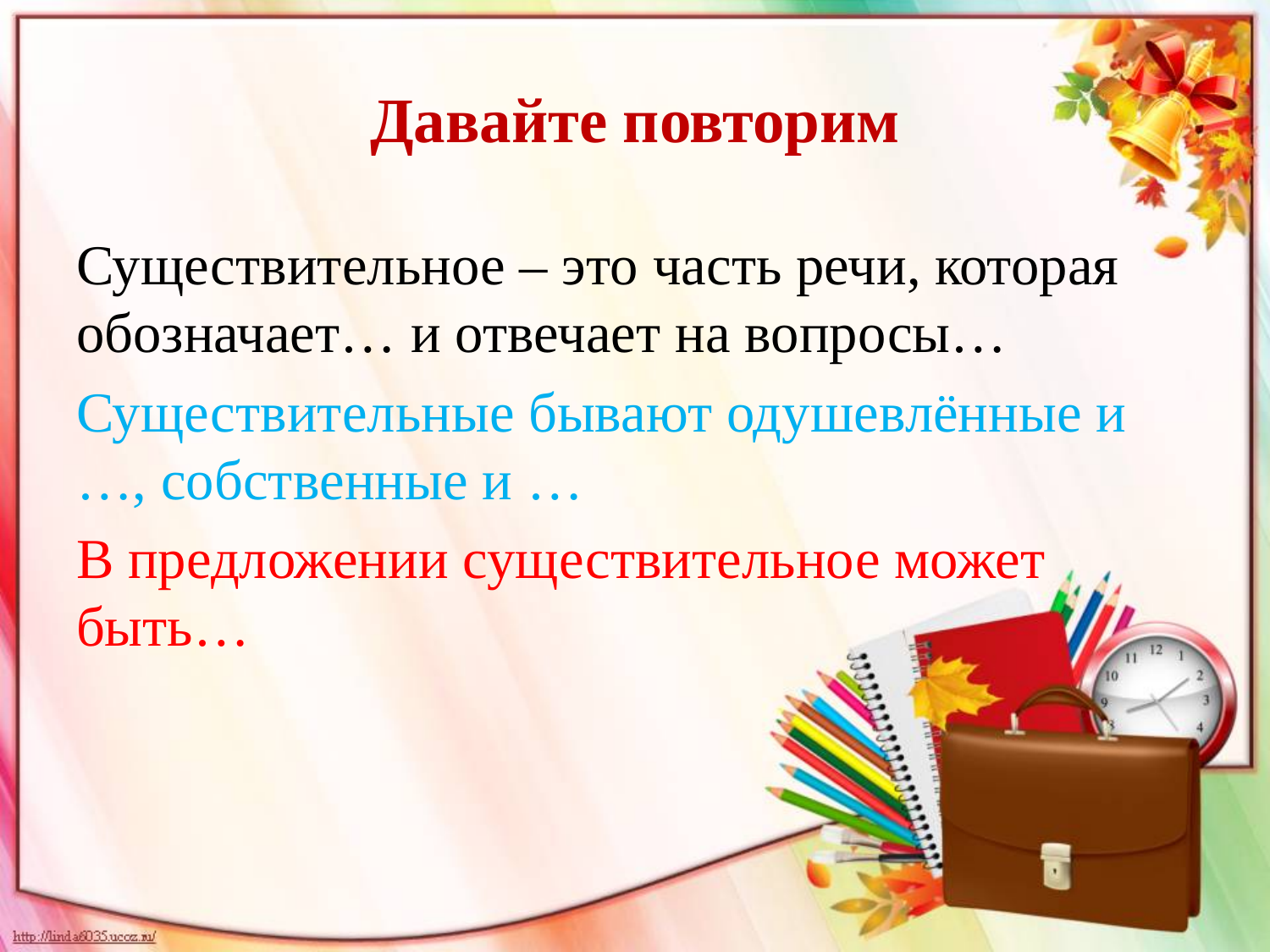

# Давайте повторим
Существительное – это часть речи, которая обозначает… и отвечает на вопросы…
Существительные бывают одушевлённые и …, собственные и …
В предложении существительное может быть…